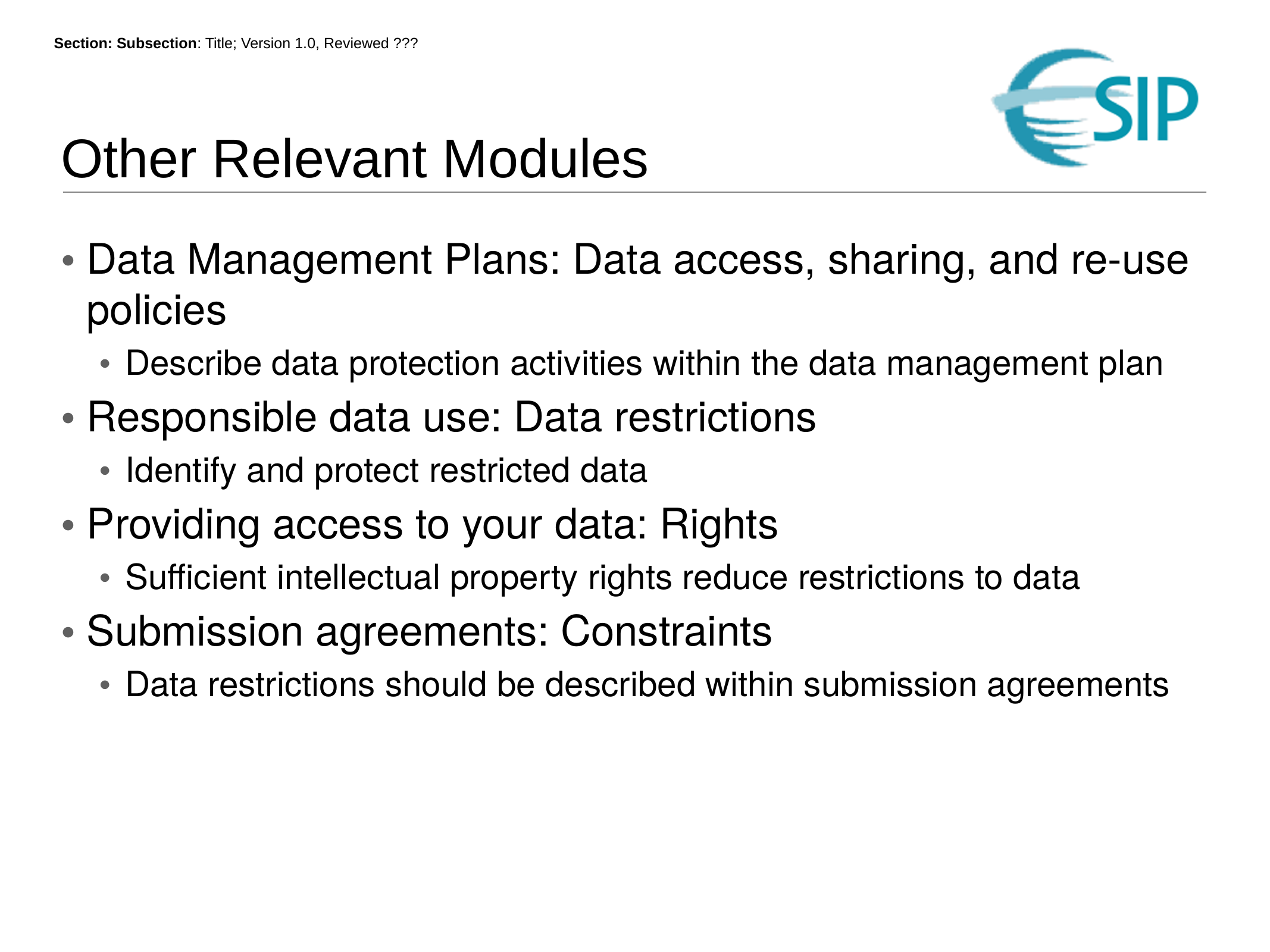

# Other Relevant Modules
Data Management Plans: Data access, sharing, and re-use policies
Describe data protection activities within the data management plan
Responsible data use: Data restrictions
Identify and protect restricted data
Providing access to your data: Rights
Sufficient intellectual property rights reduce restrictions to data
Submission agreements: Constraints
Data restrictions should be described within submission agreements